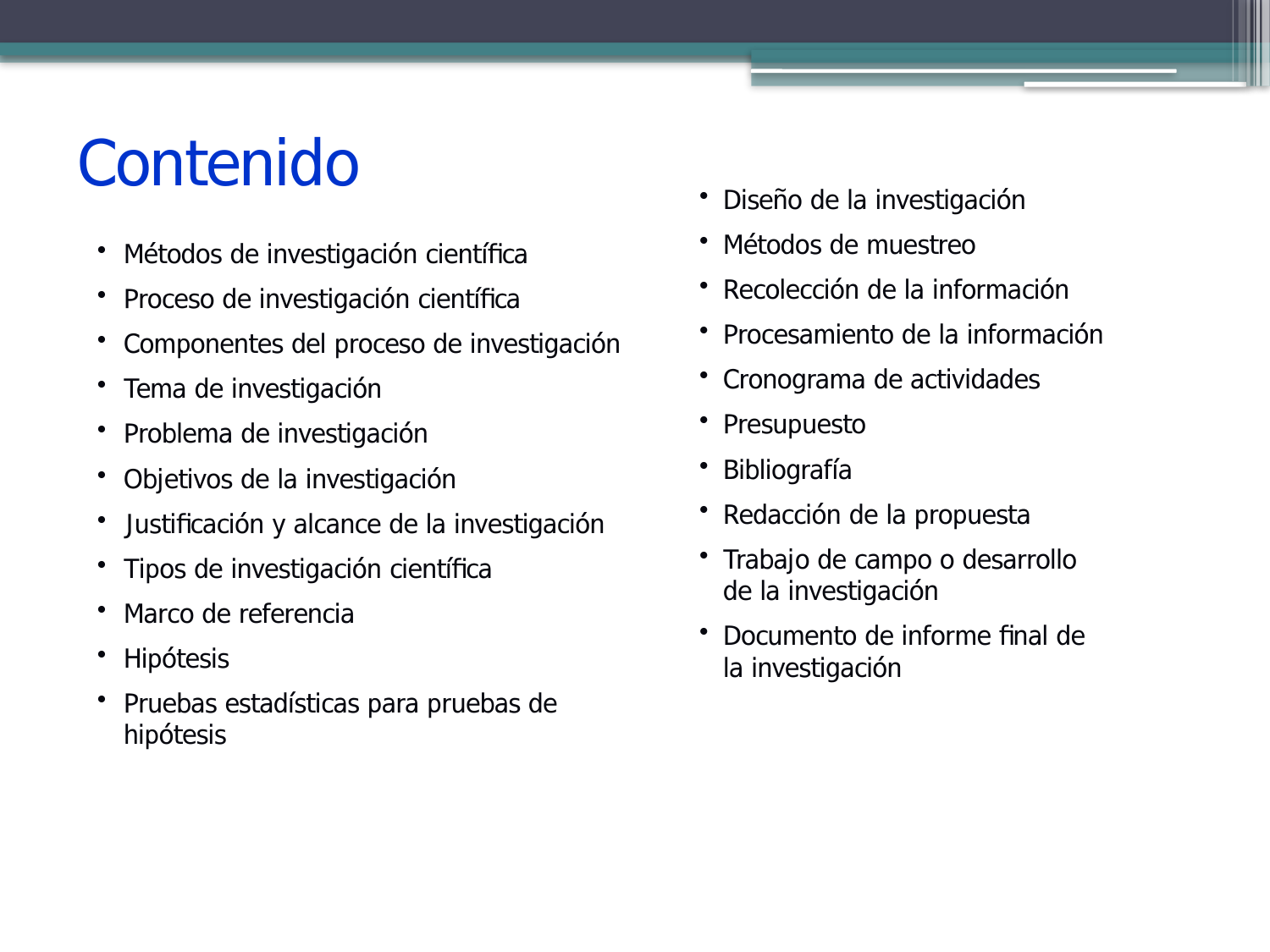

Contenido
Diseño de la investigación
Métodos de muestreo
Recolección de la información
Procesamiento de la información
Cronograma de actividades
Presupuesto
Bibliografía
Redacción de la propuesta
Trabajo de campo o desarrollo de la investigación
Documento de informe final de la investigación

Métodos de investigación científica
Proceso de investigación científica
Componentes del proceso de investigación
Tema de investigación
Problema de investigación
Objetivos de la investigación
Justificación y alcance de la investigación
Tipos de investigación científica
Marco de referencia
Hipótesis
Pruebas estadísticas para pruebas de hipótesis